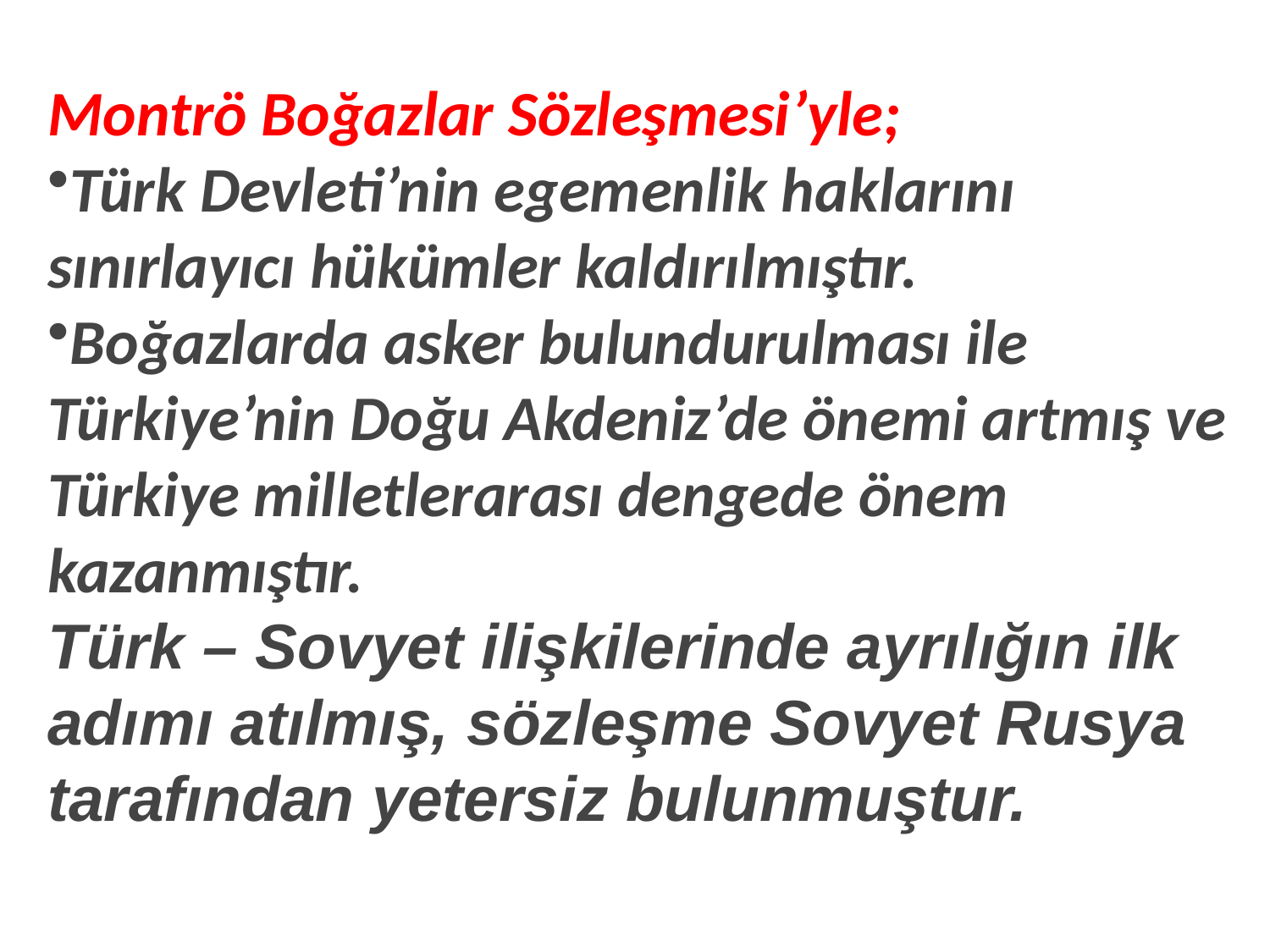

Montrö Boğazlar Sözleşmesi’yle;
Türk Devleti’nin egemenlik haklarını sınırlayıcı hükümler kaldırılmıştır.
Boğazlarda asker bulundurulması ile Türkiye’nin Doğu Akdeniz’de önemi artmış ve Türkiye milletlerarası dengede önem kazanmıştır.
Türk – Sovyet ilişkilerinde ayrılığın ilk adımı atılmış, sözleşme Sovyet Rusya tarafından yetersiz bulunmuştur.